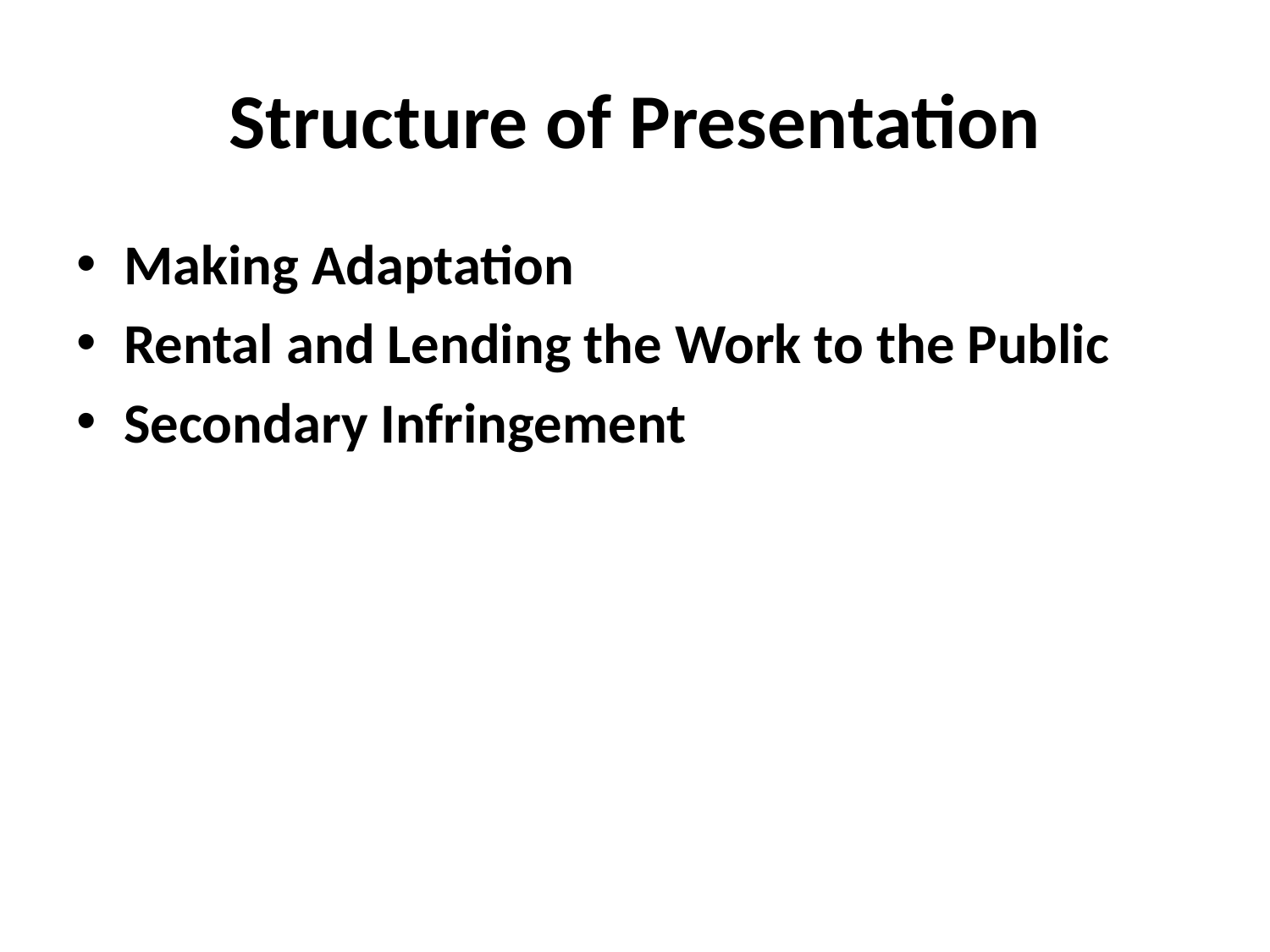

# Structure of Presentation
Making Adaptation
Rental and Lending the Work to the Public
Secondary Infringement